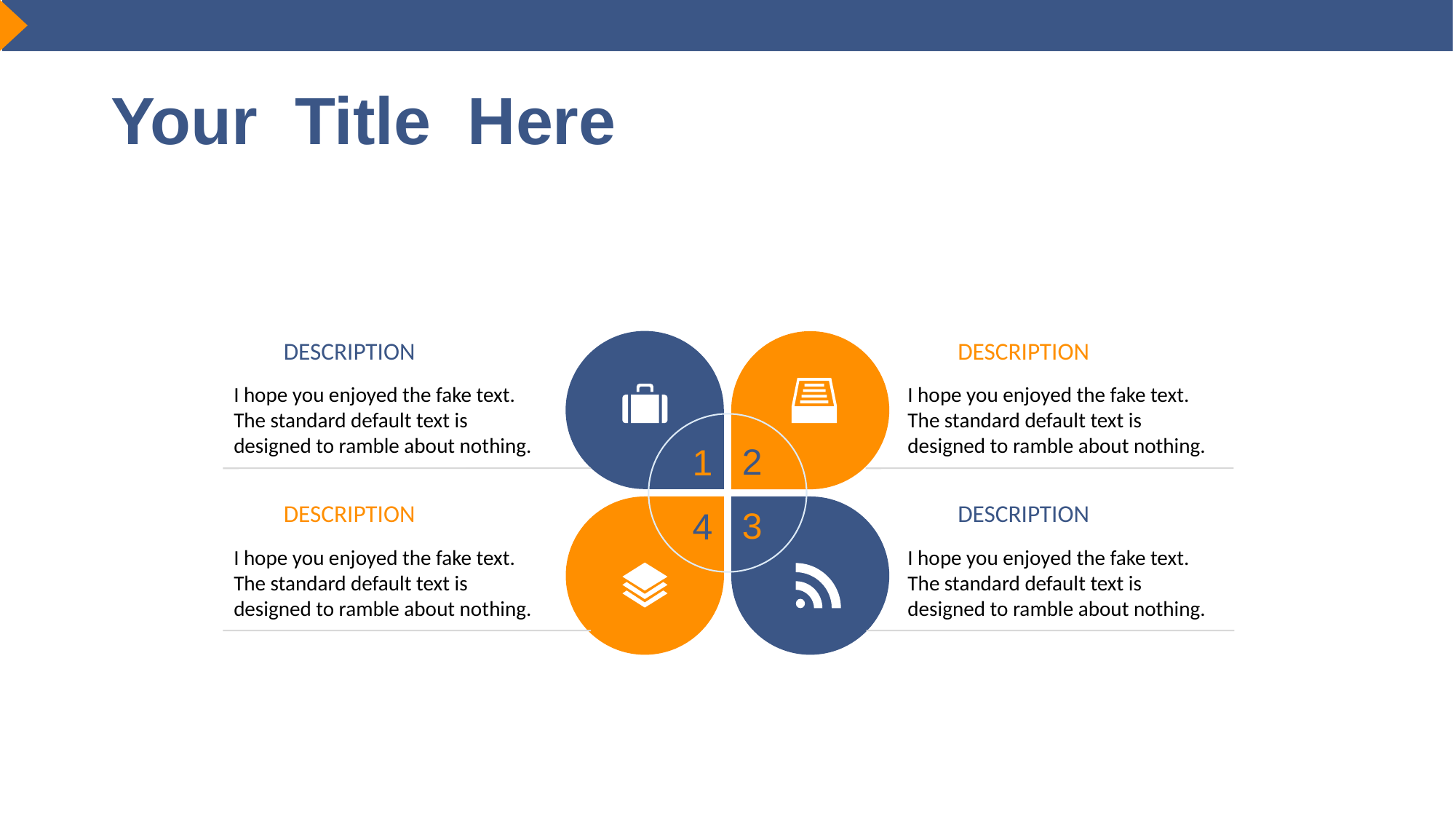

# Your  Title  Here
DESCRIPTION
DESCRIPTION

I hope you enjoyed the fake text. The standard default text is designed to ramble about nothing.
I hope you enjoyed the fake text. The standard default text is designed to ramble about nothing.

2
1

DESCRIPTION
DESCRIPTION

3
4
I hope you enjoyed the fake text. The standard default text is designed to ramble about nothing.
I hope you enjoyed the fake text. The standard default text is designed to ramble about nothing.